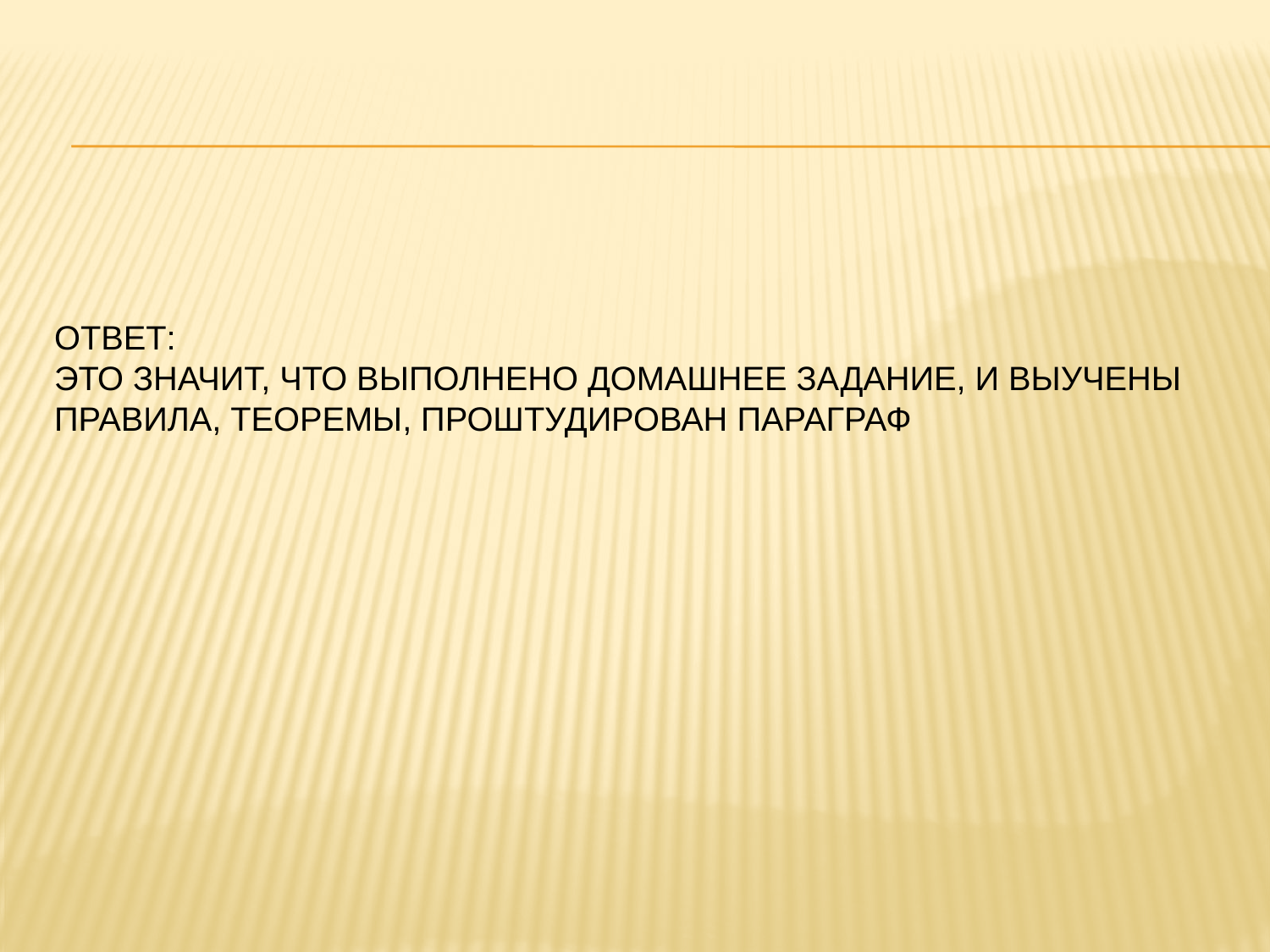

# Ответ:  это значит, что выполнено домашнее задание, и выучены правила, теоремы, проштудирован параграф